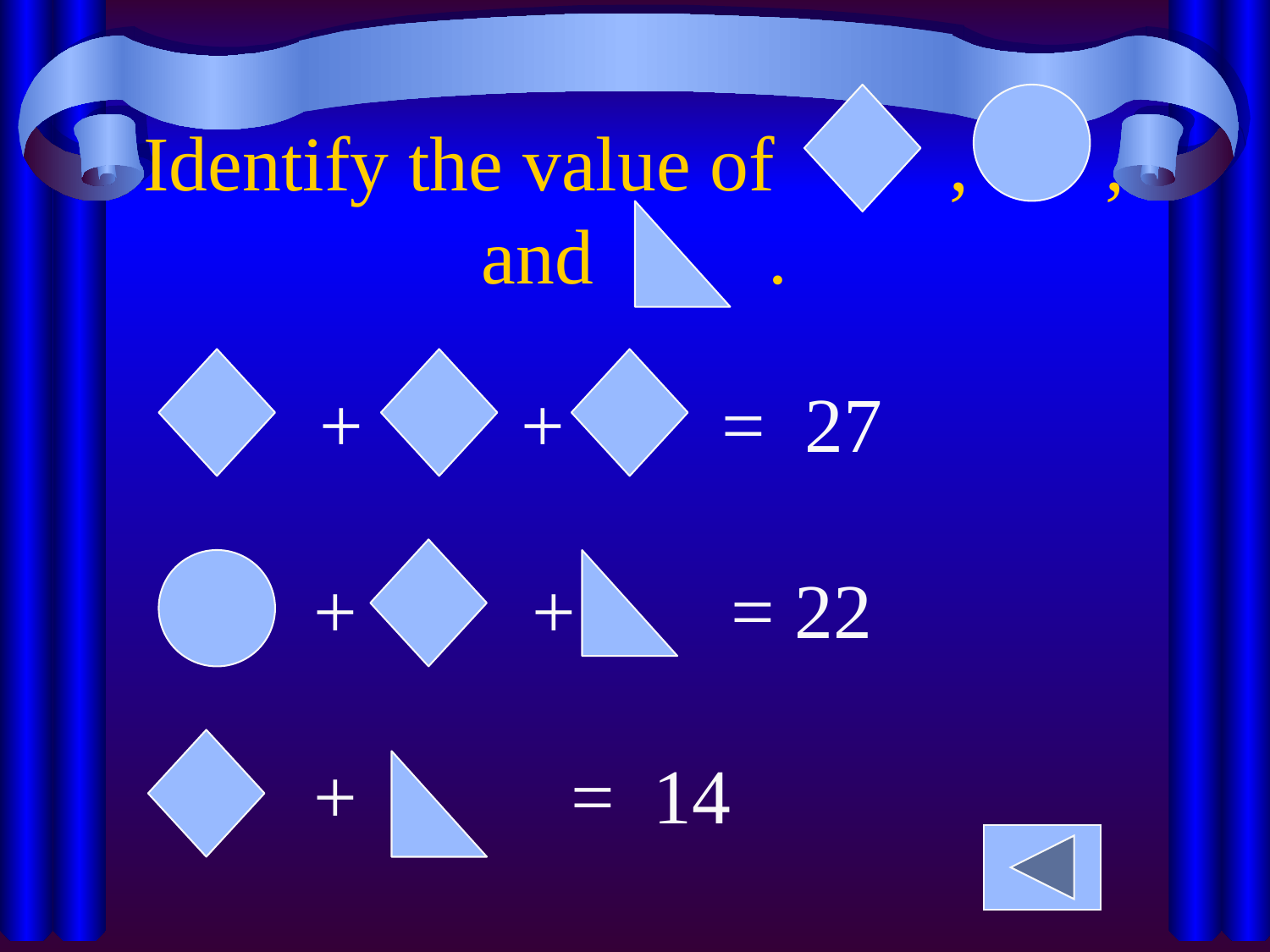

Identify the value of         ,       , and         .

	       + 	  +	         =  27

          +         +        = 22

          +           =  14